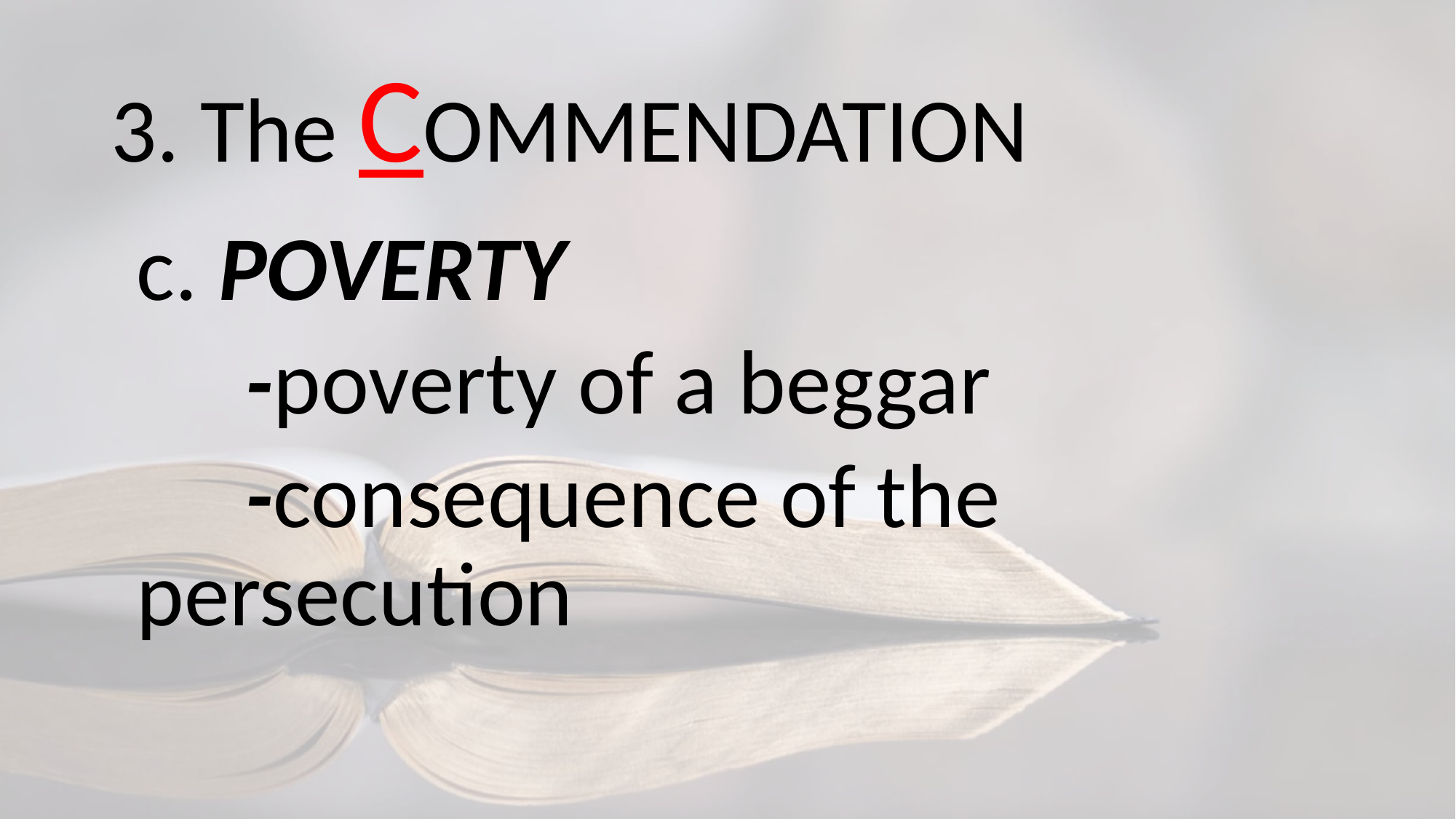

# 3. The COMMENDATION
c. POVERTY
	-poverty of a beggar
	-consequence of the 	persecution